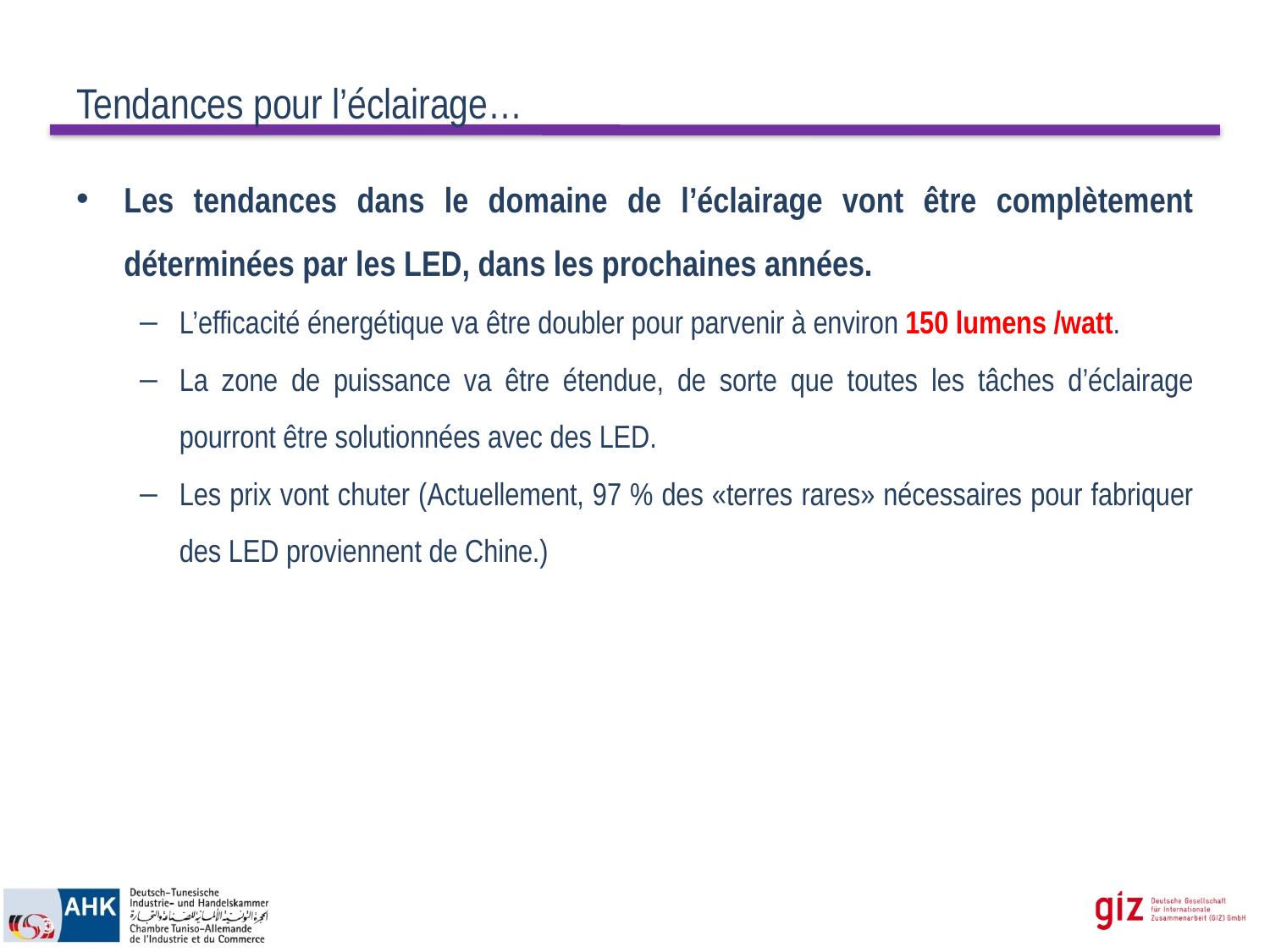

# Tendances pour l’éclairage…
Les tendances dans le domaine de l’éclairage vont être complètement déterminées par les LED, dans les prochaines années.
L’efficacité énergétique va être doubler pour parvenir à environ 150 lumens /watt.
La zone de puissance va être étendue, de sorte que toutes les tâches d’éclairage pourront être solutionnées avec des LED.
Les prix vont chuter (Actuellement, 97 % des «terres rares» nécessaires pour fabriquer des LED proviennent de Chine.)